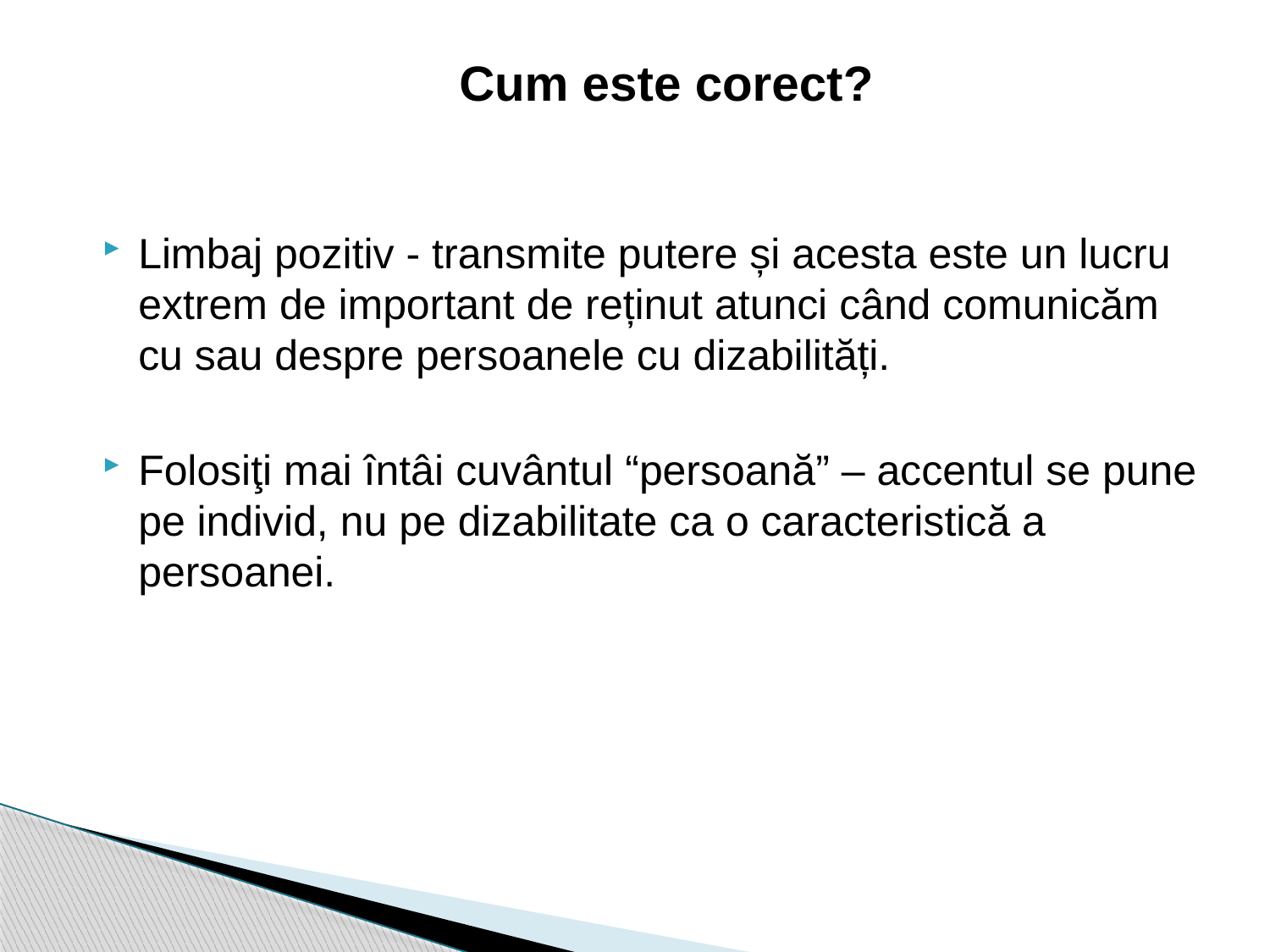

# Cum este corect?

Limbaj pozitiv - transmite putere și acesta este un lucru extrem de important de reținut atunci când comunicăm cu sau despre persoanele cu dizabilități.

Folosiţi mai întâi cuvântul “persoană” – accentul se pune pe individ, nu pe dizabilitate ca o caracteristică a persoanei.